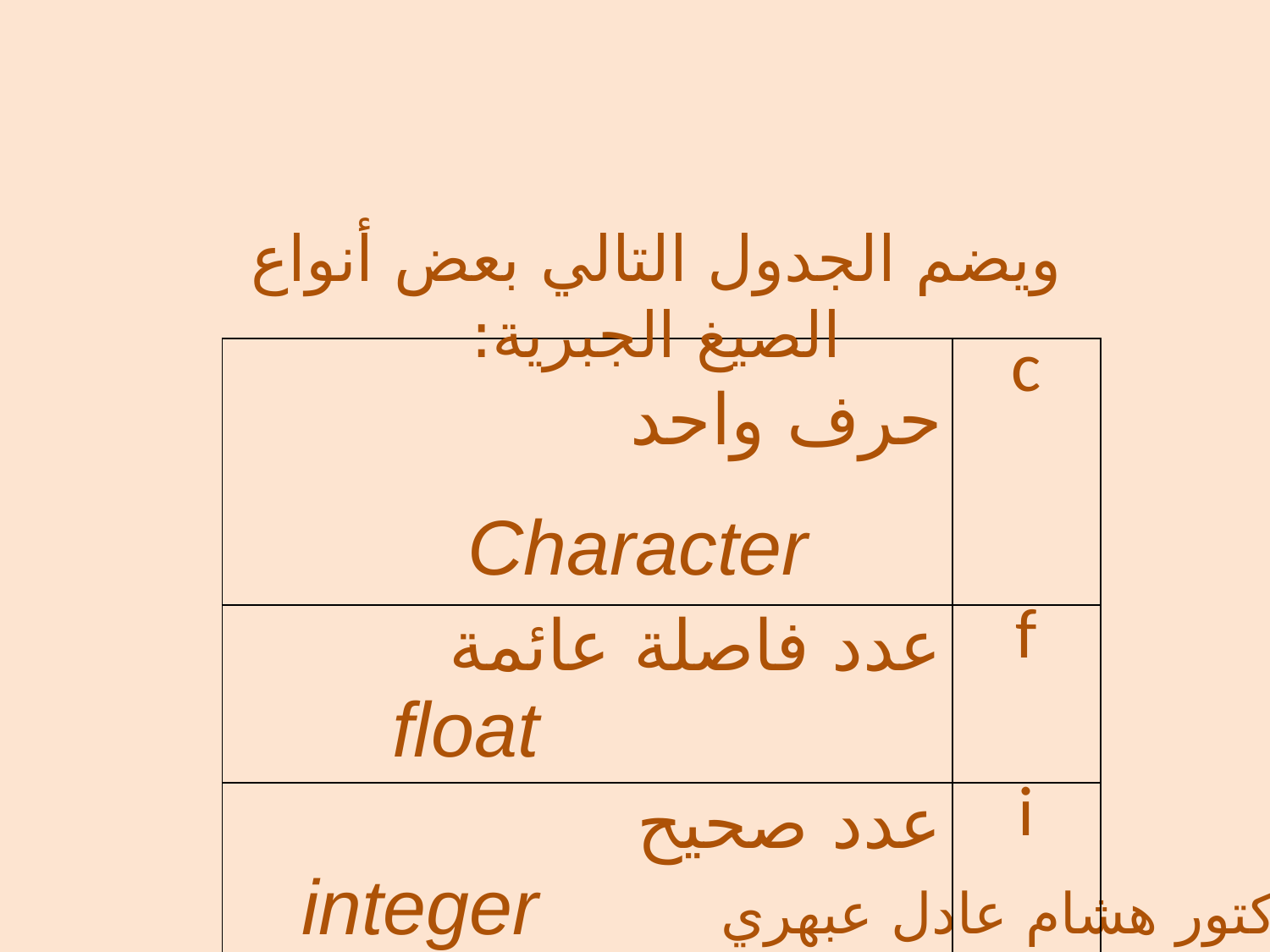

ويضم الجدول التالي بعض أنواع الصيغ الجبرية:
| حرف واحد Character | c |
| --- | --- |
| عدد فاصلة عائمة float | f |
| عدد صحيح integer | i |
| سلسلة محرفية string | s |
| عدد فاصلة عائمة دقيق double | lf |
الدكتور هشام عادل عبهري